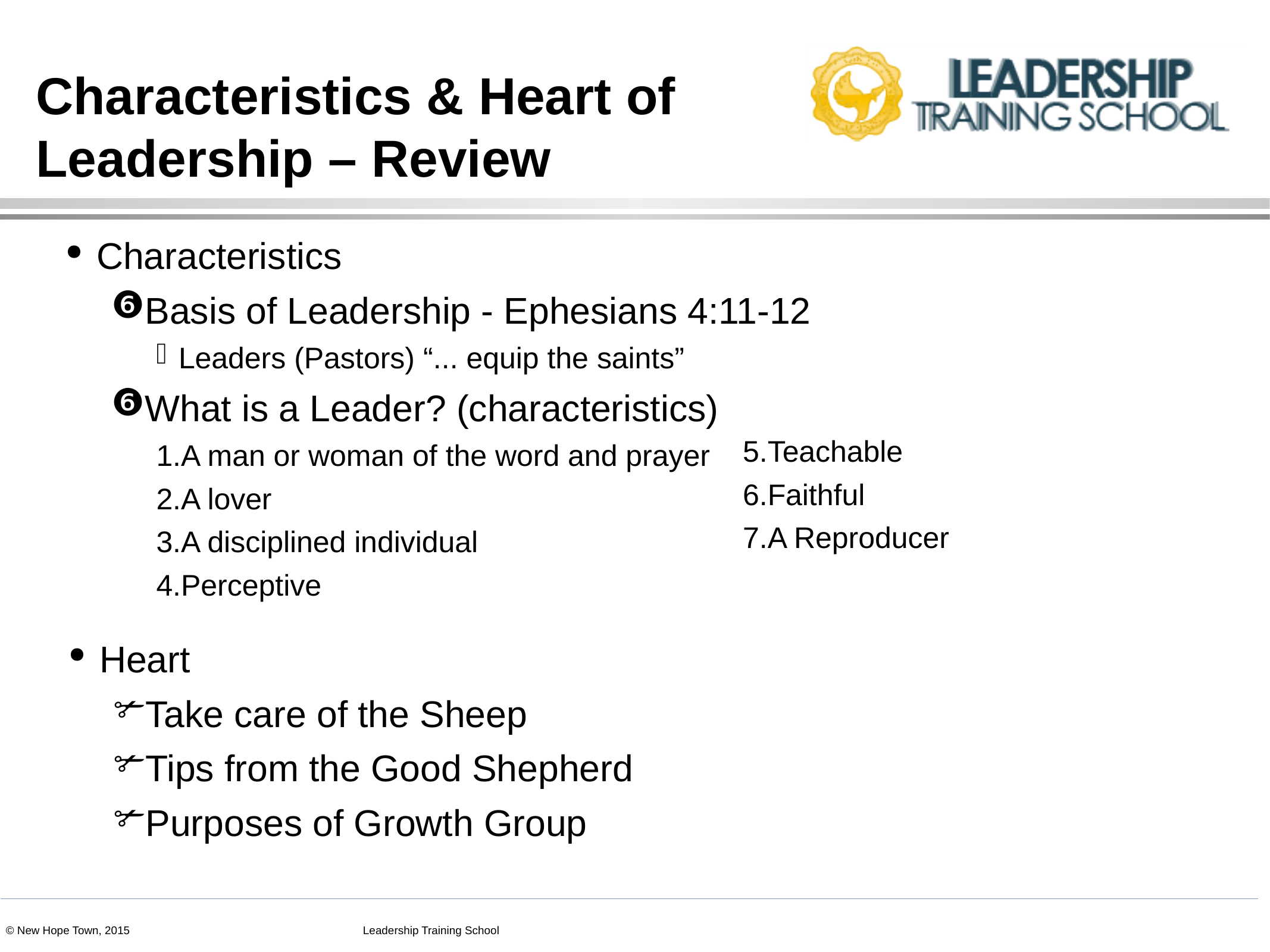

# Characteristics & Heart of
Leadership – Review
Characteristics
Basis of Leadership - Ephesians 4:11-12
Leaders (Pastors) “... equip the saints”
What is a Leader? (characteristics)
A man or woman of the word and prayer
A lover
A disciplined individual
Perceptive
Teachable
Faithful
A Reproducer
Heart
Take care of the Sheep
Tips from the Good Shepherd
Purposes of Growth Group
3